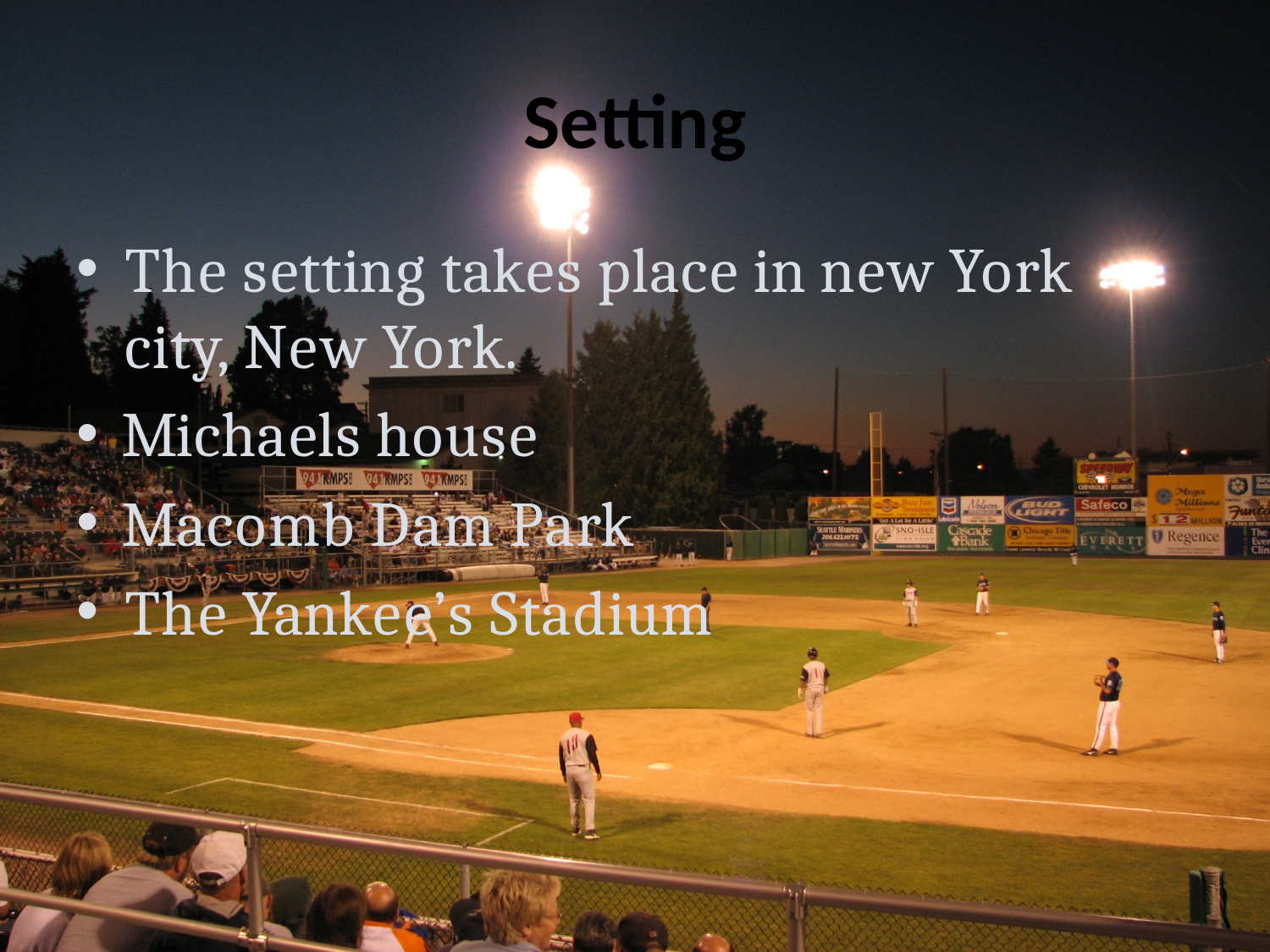

# Setting
The setting takes place in new York city, New York.
Michaels house
Macomb Dam Park
The Yankee’s Stadium